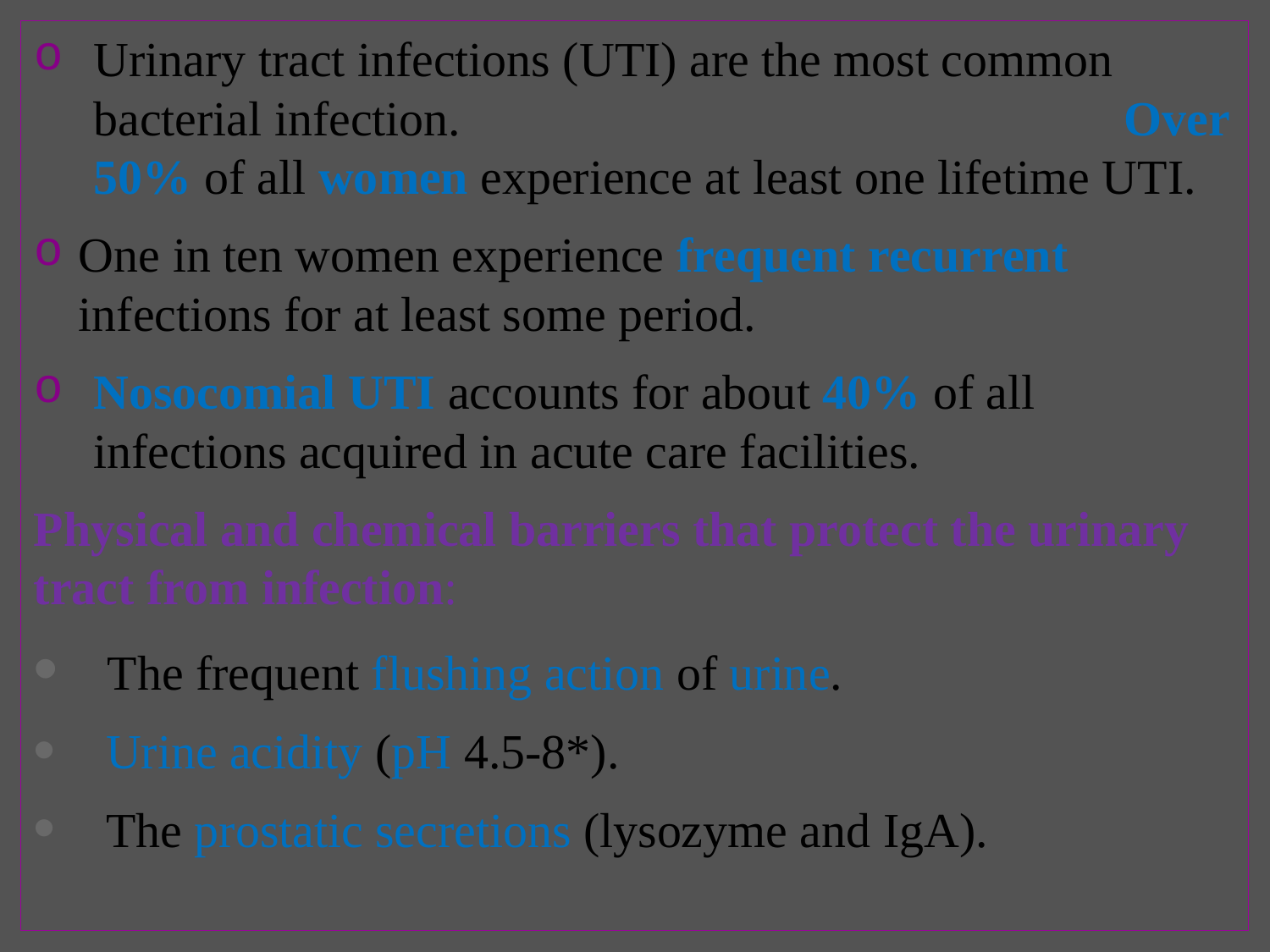

Urinary tract infections (UTI) are the most common bacterial infection.                                                      Over 50% of all women experience at least one lifetime UTI.
One in ten women experience frequent recurrent infections for at least some period.
Nosocomial UTI accounts for about 40% of all infections acquired in acute care facilities.
Physical and chemical barriers that protect the urinary tract from infection:
 The frequent flushing action of urine.
 Urine acidity (pH 4.5-8*).
 The prostatic secretions (lysozyme and IgA).
# N